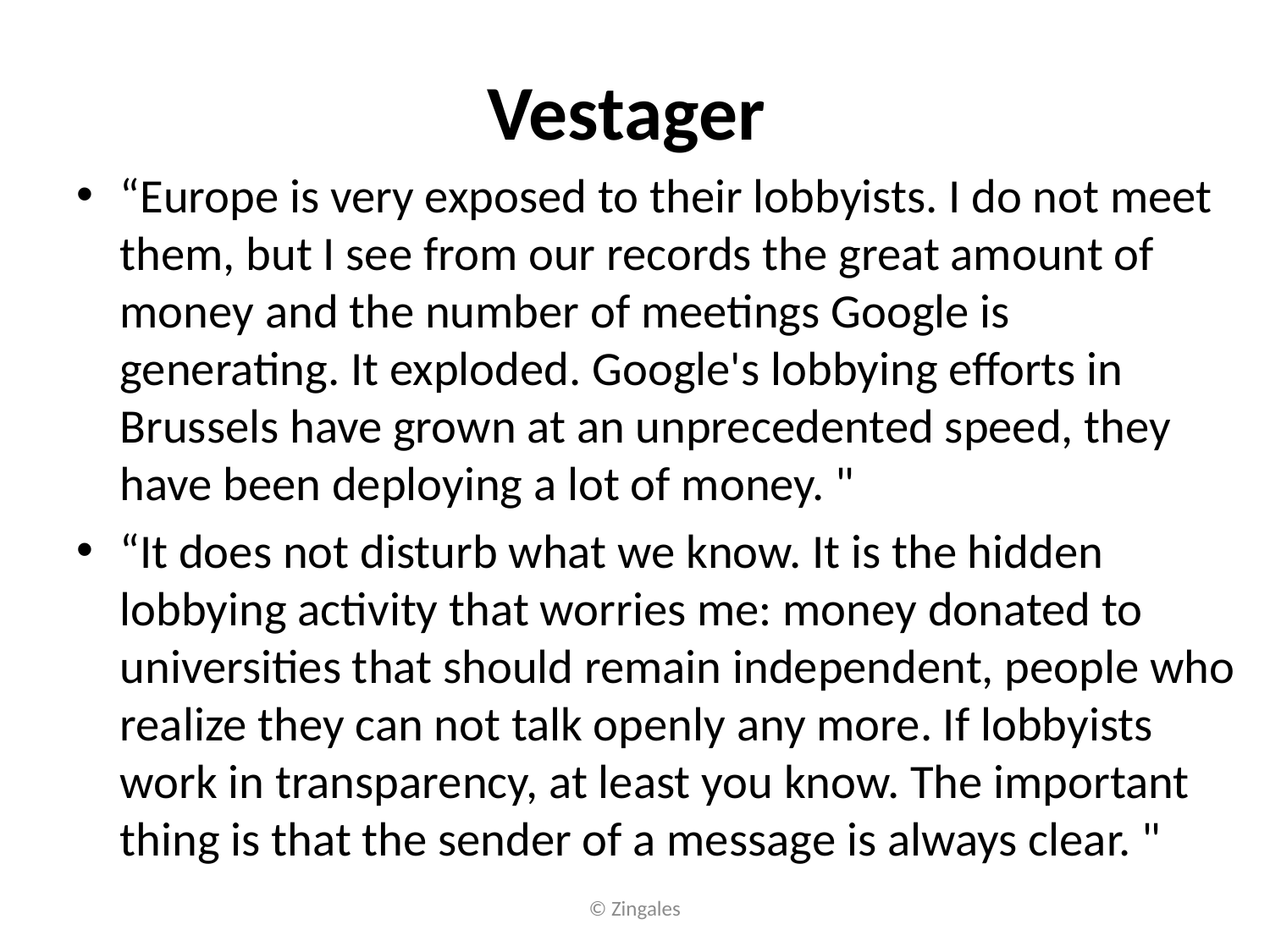

# Vestager
“Europe is very exposed to their lobbyists. I do not meet them, but I see from our records the great amount of money and the number of meetings Google is generating. It exploded. Google's lobbying efforts in Brussels have grown at an unprecedented speed, they have been deploying a lot of money. "
“It does not disturb what we know. It is the hidden lobbying activity that worries me: money donated to universities that should remain independent, people who realize they can not talk openly any more. If lobbyists work in transparency, at least you know. The important thing is that the sender of a message is always clear. "
© Zingales